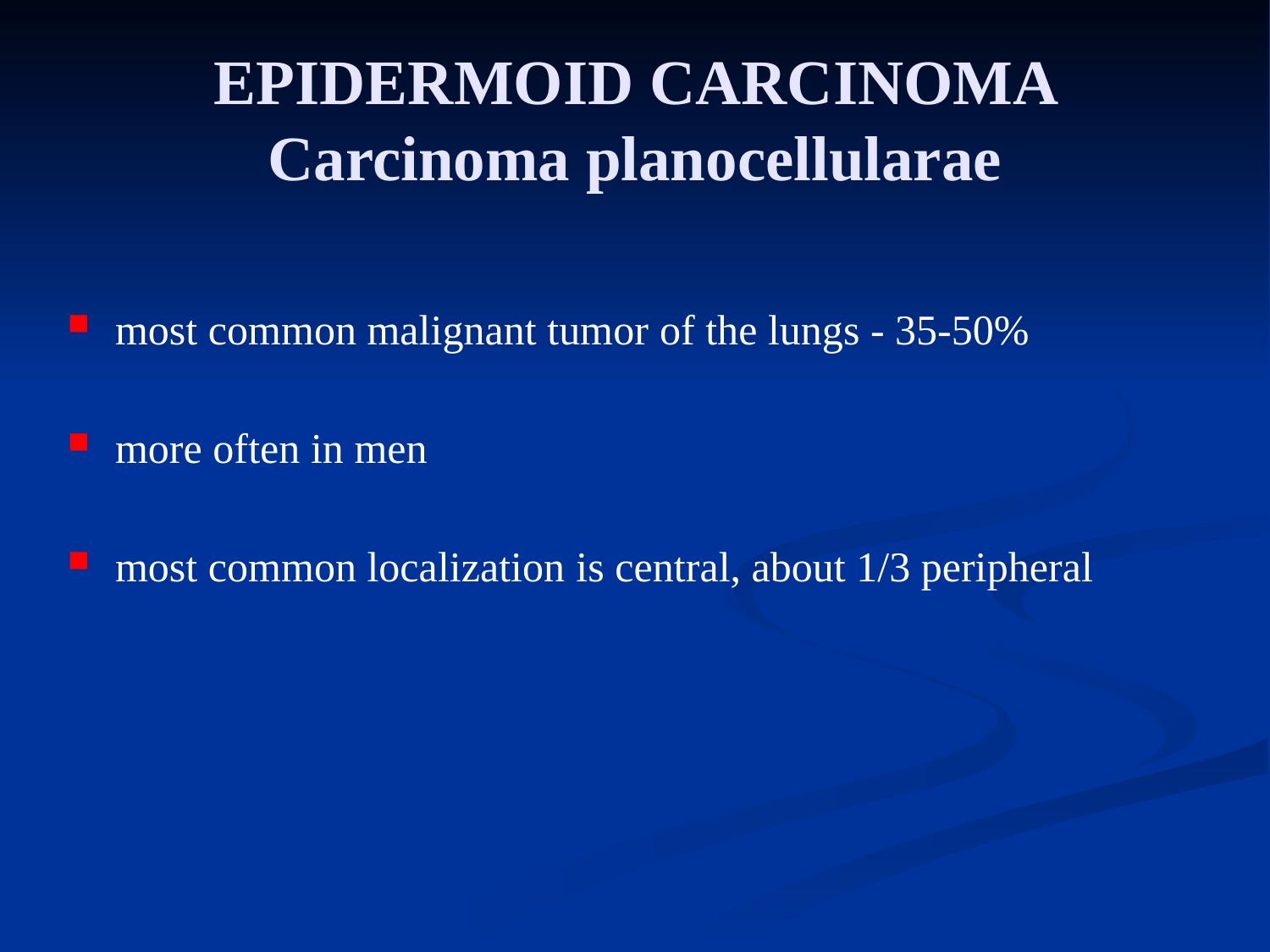

# EPIDERMOID CARCINOMA Carcinoma planocellularae
most common malignant tumor of the lungs - 35-50%

more often in men

most common localization is central, about 1/3 peripheral